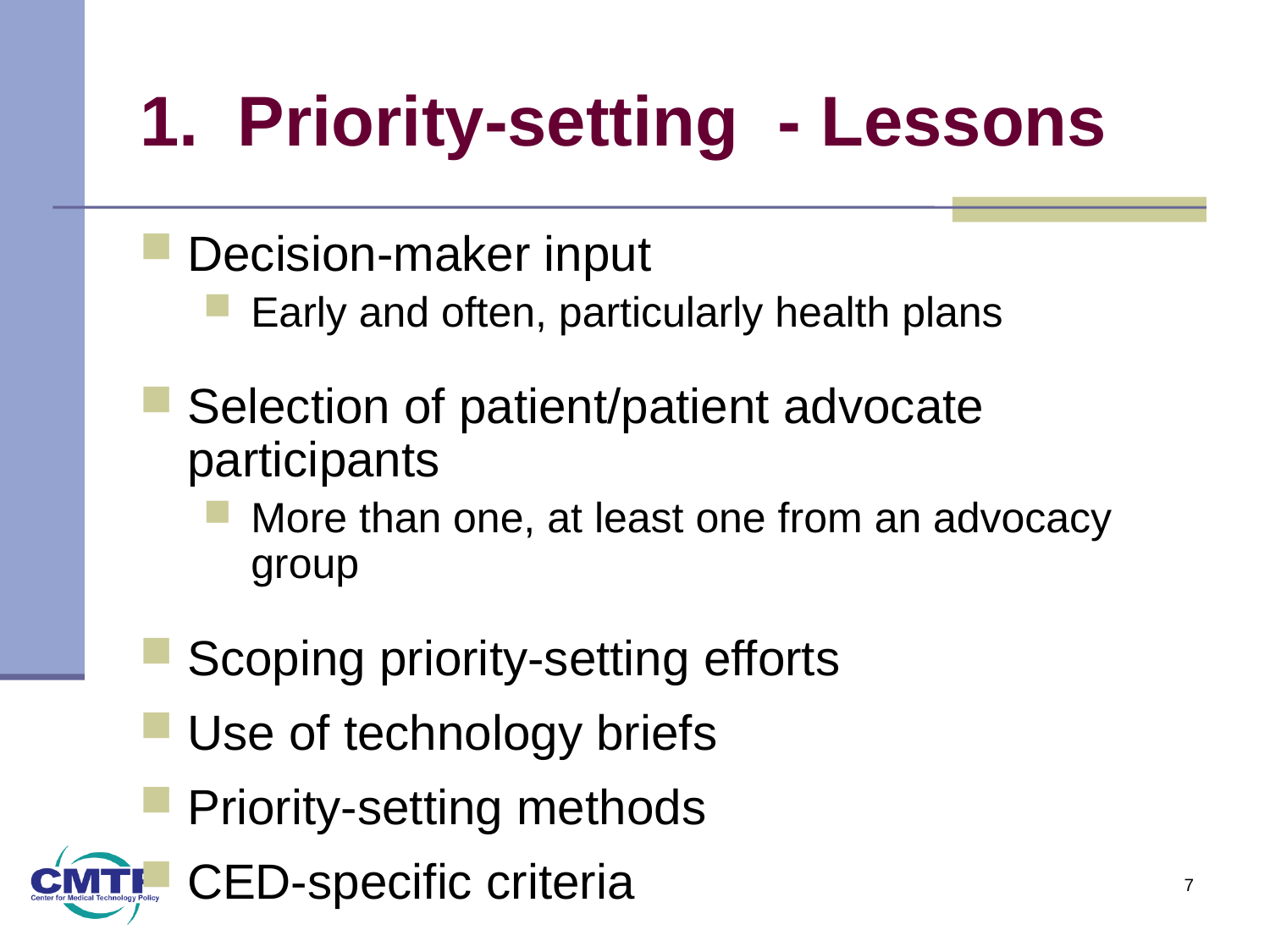

# 1.  Priority-setting  - Lessons
Decision-maker input
Early and often, particularly health plans

Selection of patient/patient advocate participants
More than one, at least one from an advocacy group

Scoping priority-setting efforts

Use of technology briefs

Priority-setting methods

CED-specific criteria

7